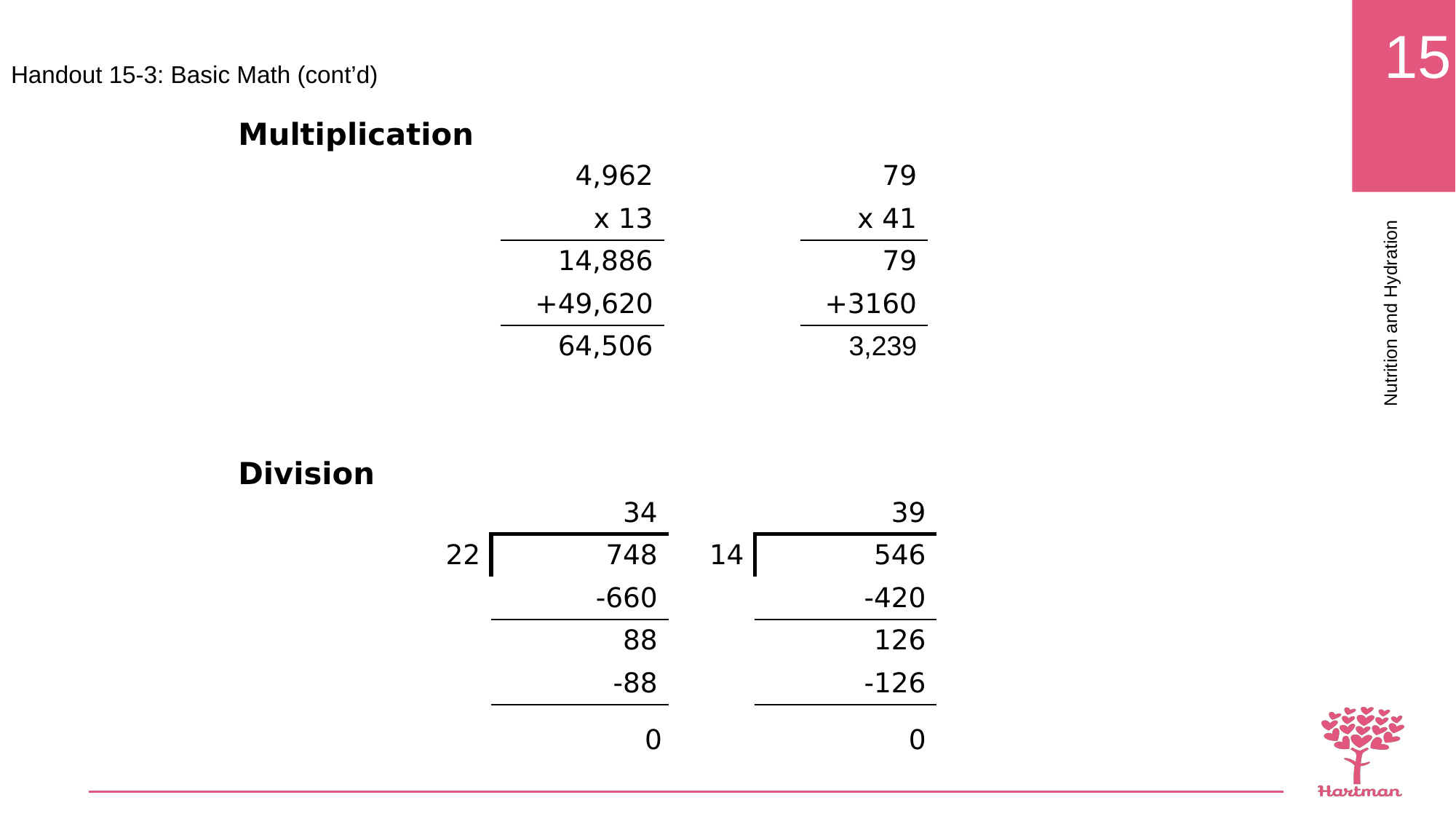

Handout 15-3: Basic Math (cont’d)

Multiplication

Division

| 4,962 |
| --- |
| x 13 |
| 14,886 |
| +49,620 |
| 64,506 |
| 79 |
| --- |
| x 41 |
| 79 |
| +3160 |
| 3,239 |
|  | 34 |  | 39 |
| --- | --- | --- | --- |
| 22 | 748 | 14 | 546 |
|  | -660 |  | -420 |
|  | 88 |  | 126 |
|  | -88 |  | -126 |
| 0 |
| --- |
| 0 |
| --- |